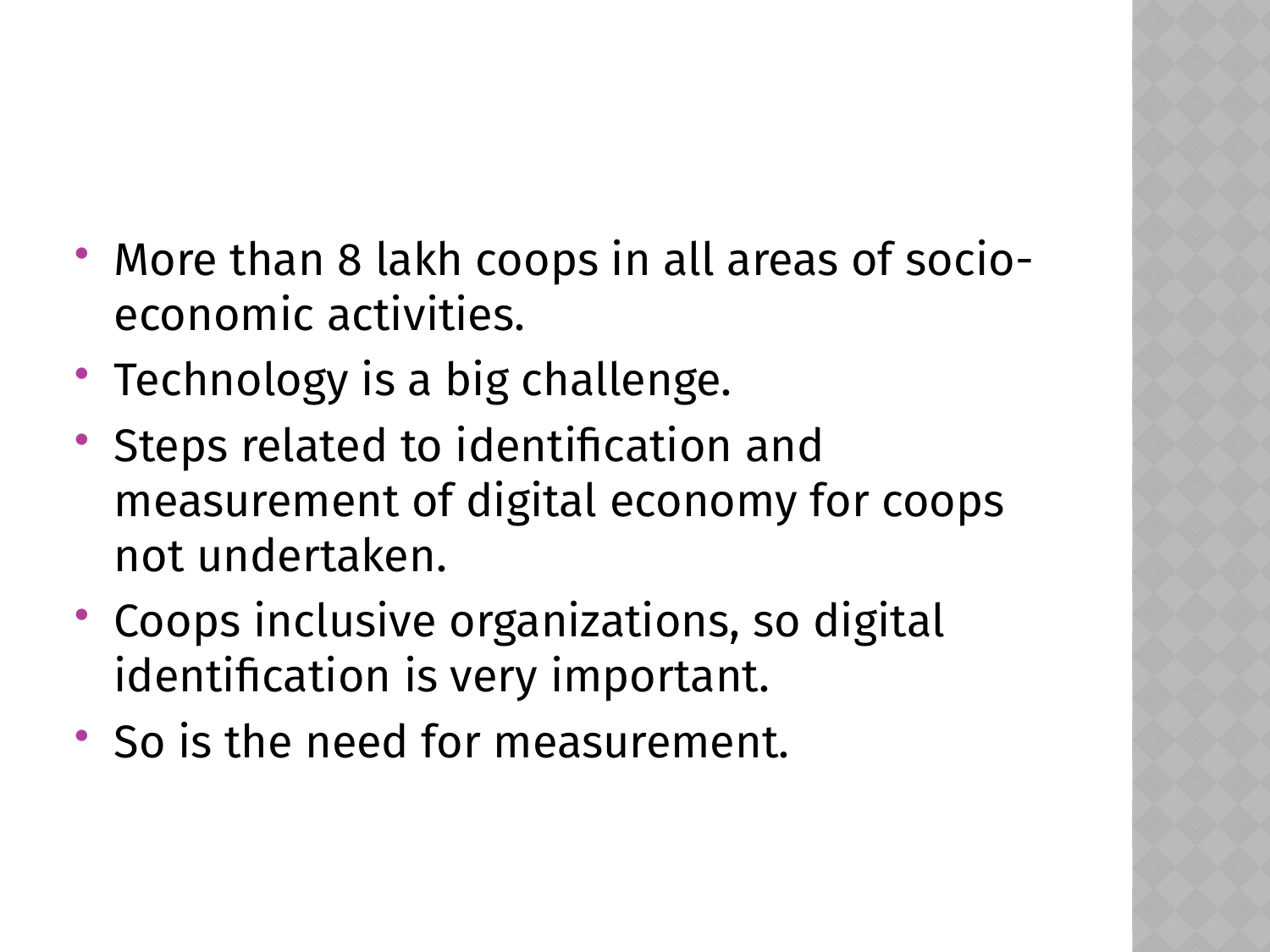

More than 8 lakh coops in all areas of socio-economic activities.
Technology is a big challenge.
Steps related to identification and measurement of digital economy for coops not undertaken.
Coops inclusive organizations, so digital identification is very important.
So is the need for measurement.